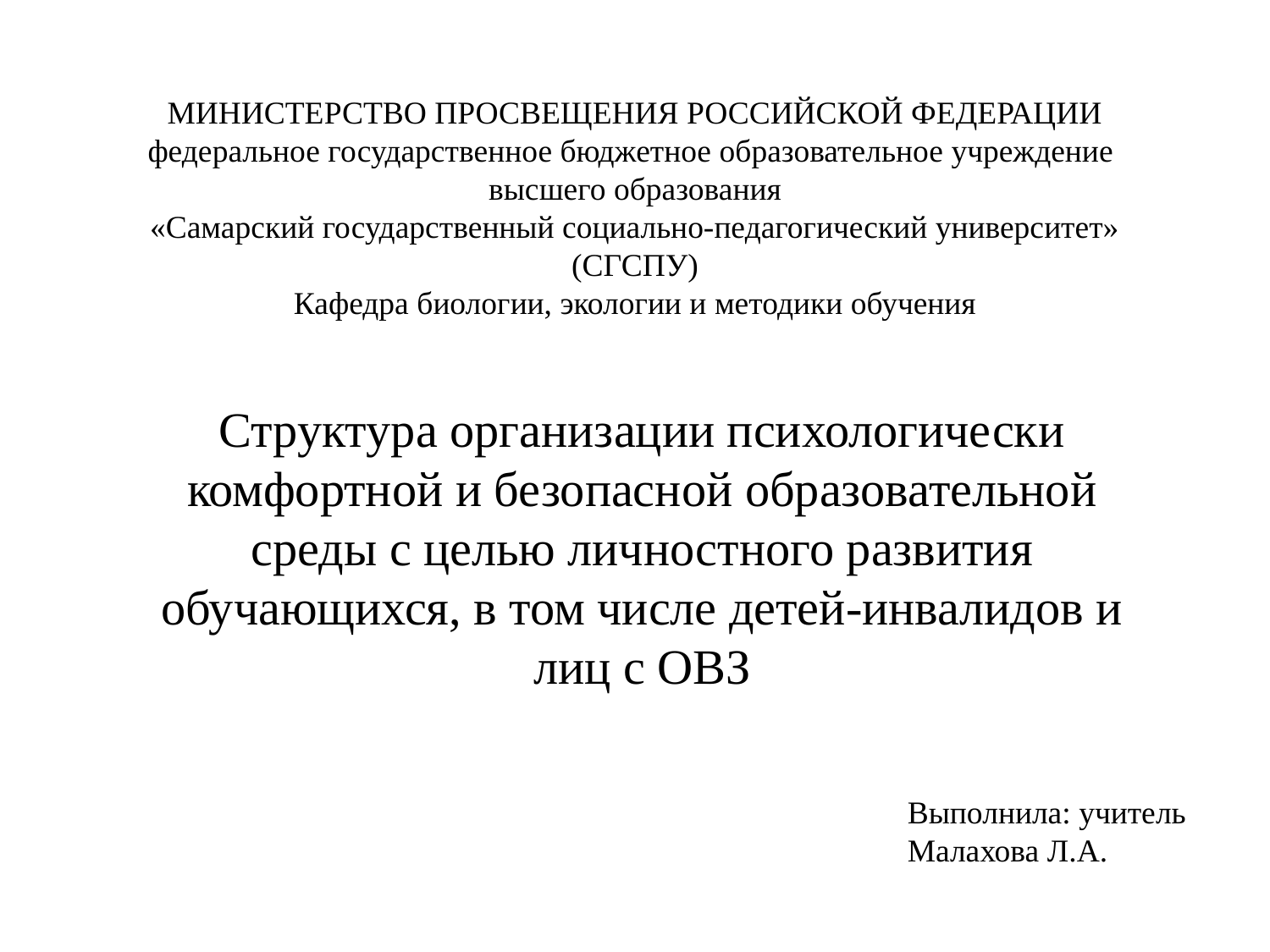

МИНИСТЕРСТВО ПРОСВЕЩЕНИЯ РОССИЙСКОЙ ФЕДЕРАЦИИ
федеральное государственное бюджетное образовательное учреждение
высшего образования
«Самарский государственный социально-педагогический университет»
(СГСПУ)
Кафедра биологии, экологии и методики обучения
# Структура организации психологически комфортной и безопасной образовательной среды с целью личностного развития обучающихся, в том числе детей-инвалидов и лиц с ОВЗ

Выполнила: учитель Малахова Л.А.